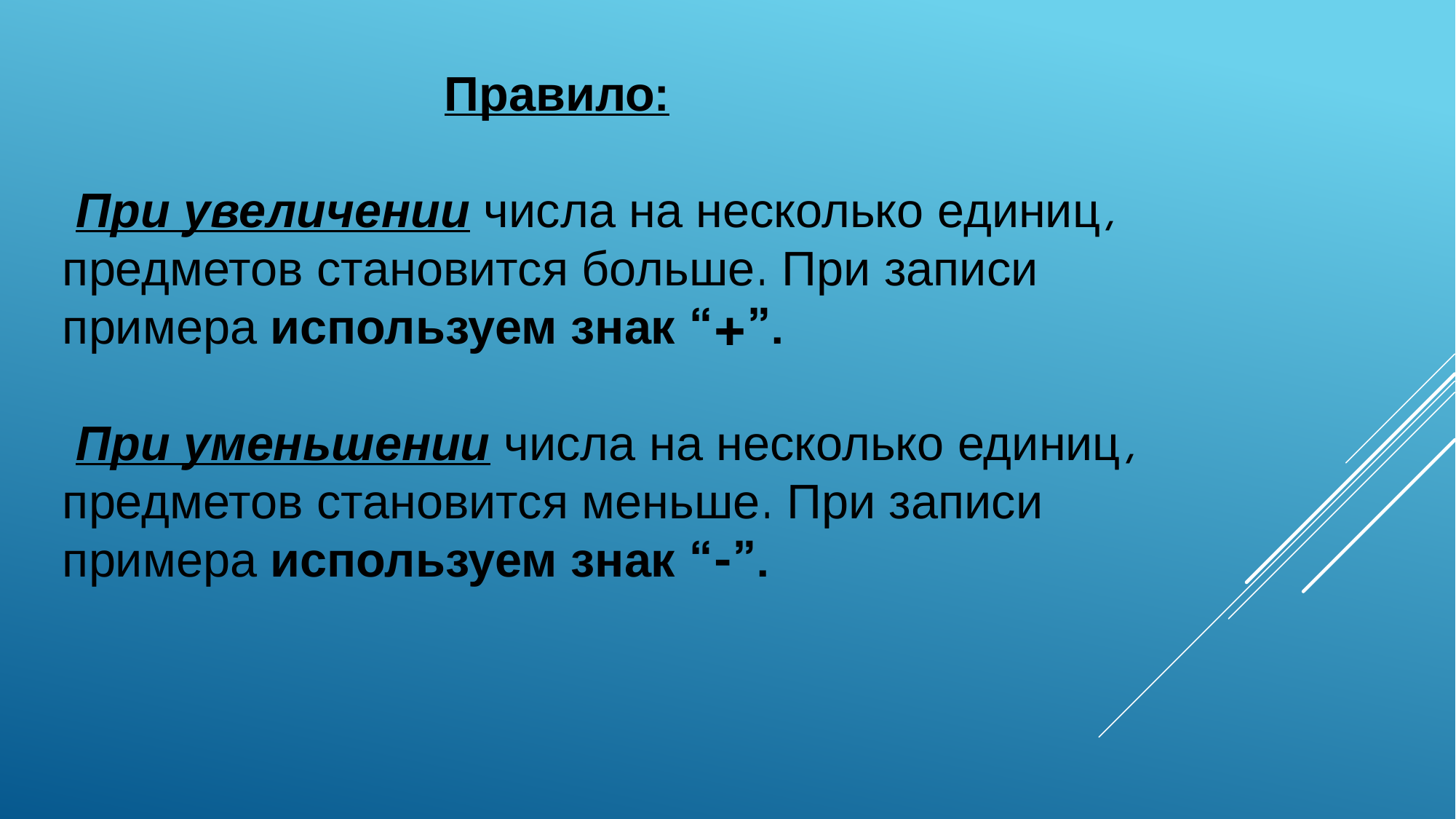

Правило:

 При увеличении числа на несколько единиц, предметов становится больше. При записи примера используем знак “+”.

 При уменьшении числа на несколько единиц, предметов становится меньше. При записи примера используем знак “-”.